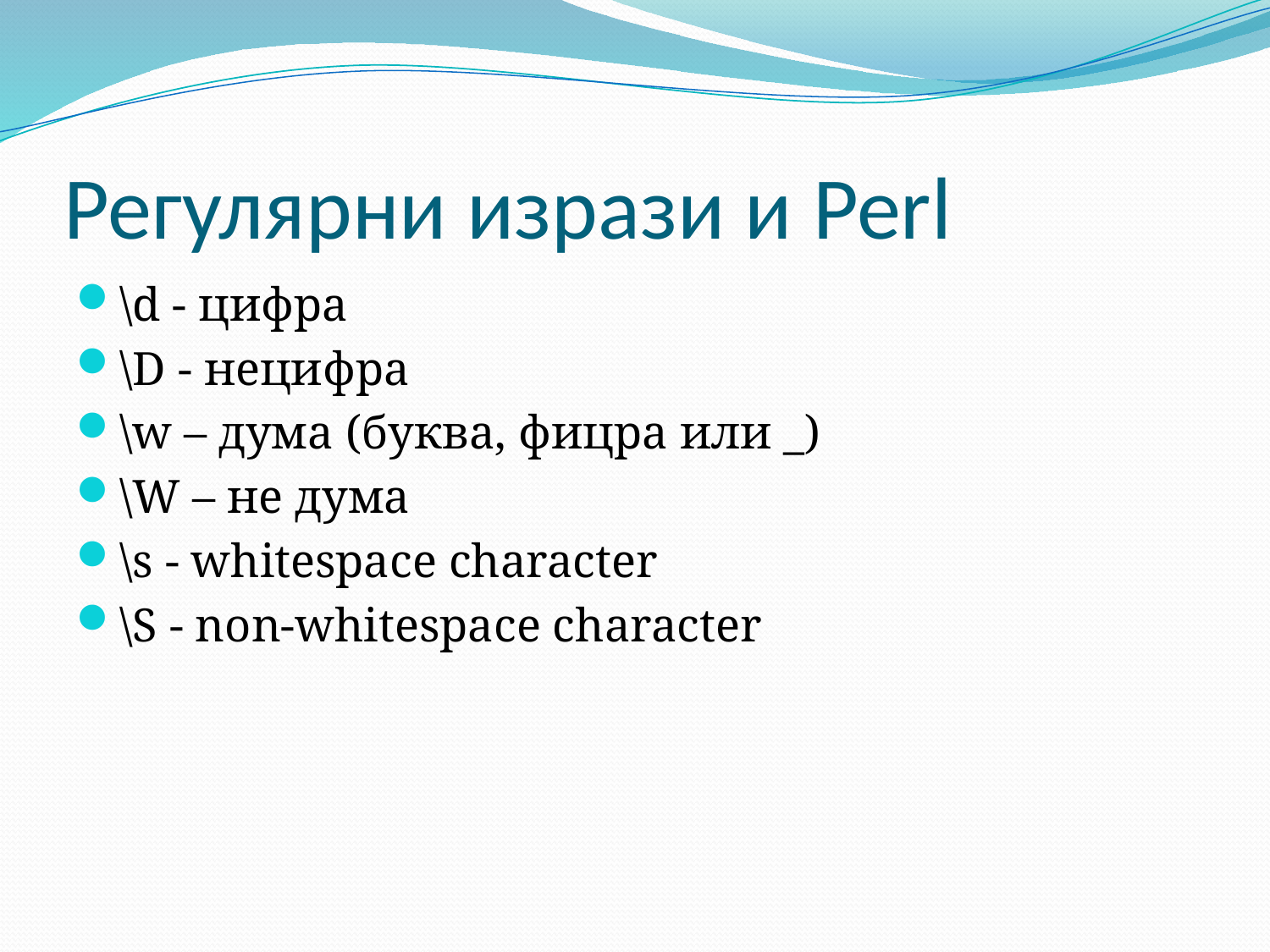

# Регулярни изрази и Perl
\d - цифра
\D - нецифра
\w – дума (буква, фицра или _)
\W – не дума
\s - whitespace character
\S - non-whitespace character